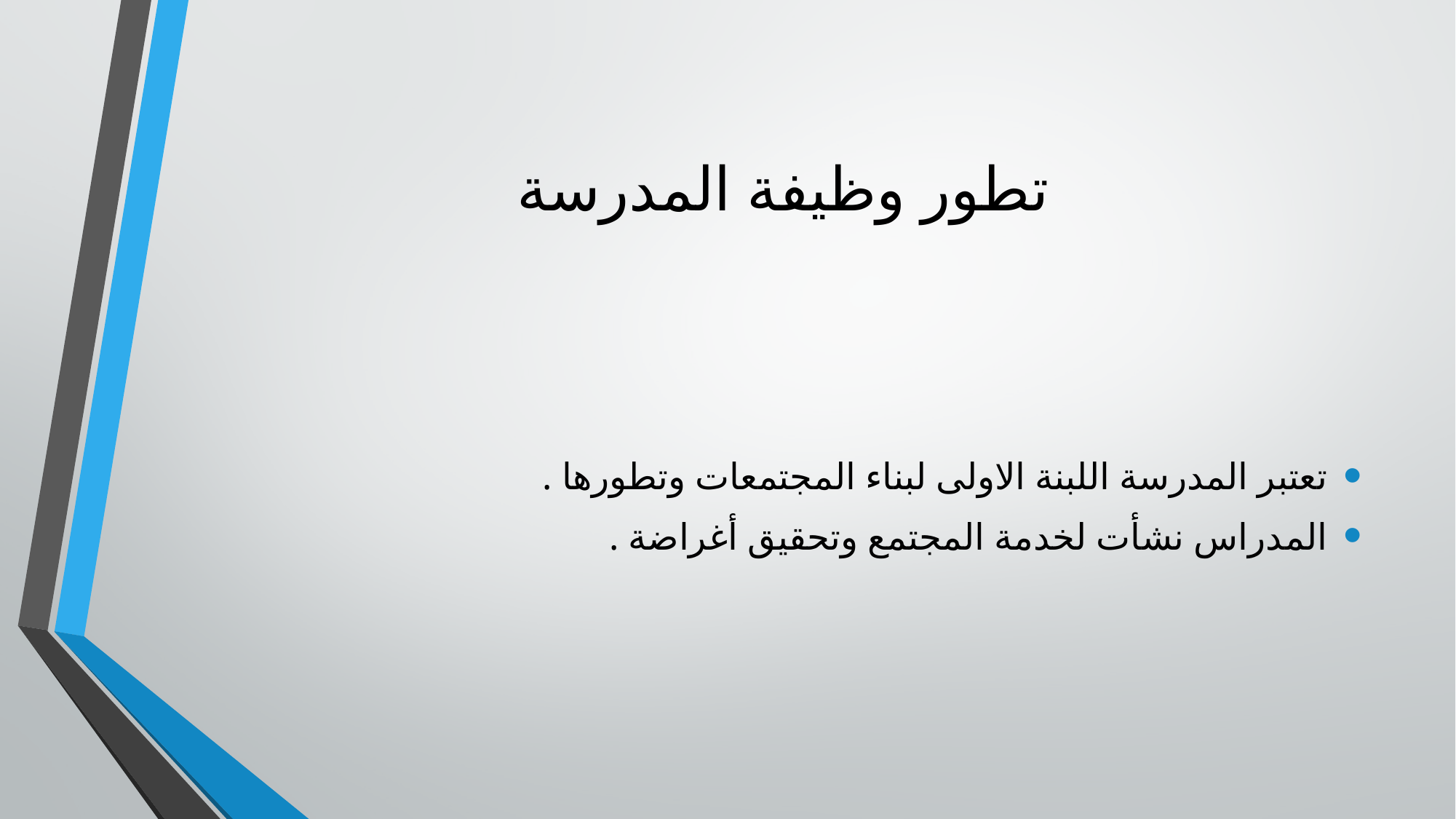

# تطور وظيفة المدرسة
تعتبر المدرسة اللبنة الاولى لبناء المجتمعات وتطورها .
المدراس نشأت لخدمة المجتمع وتحقيق أغراضة .